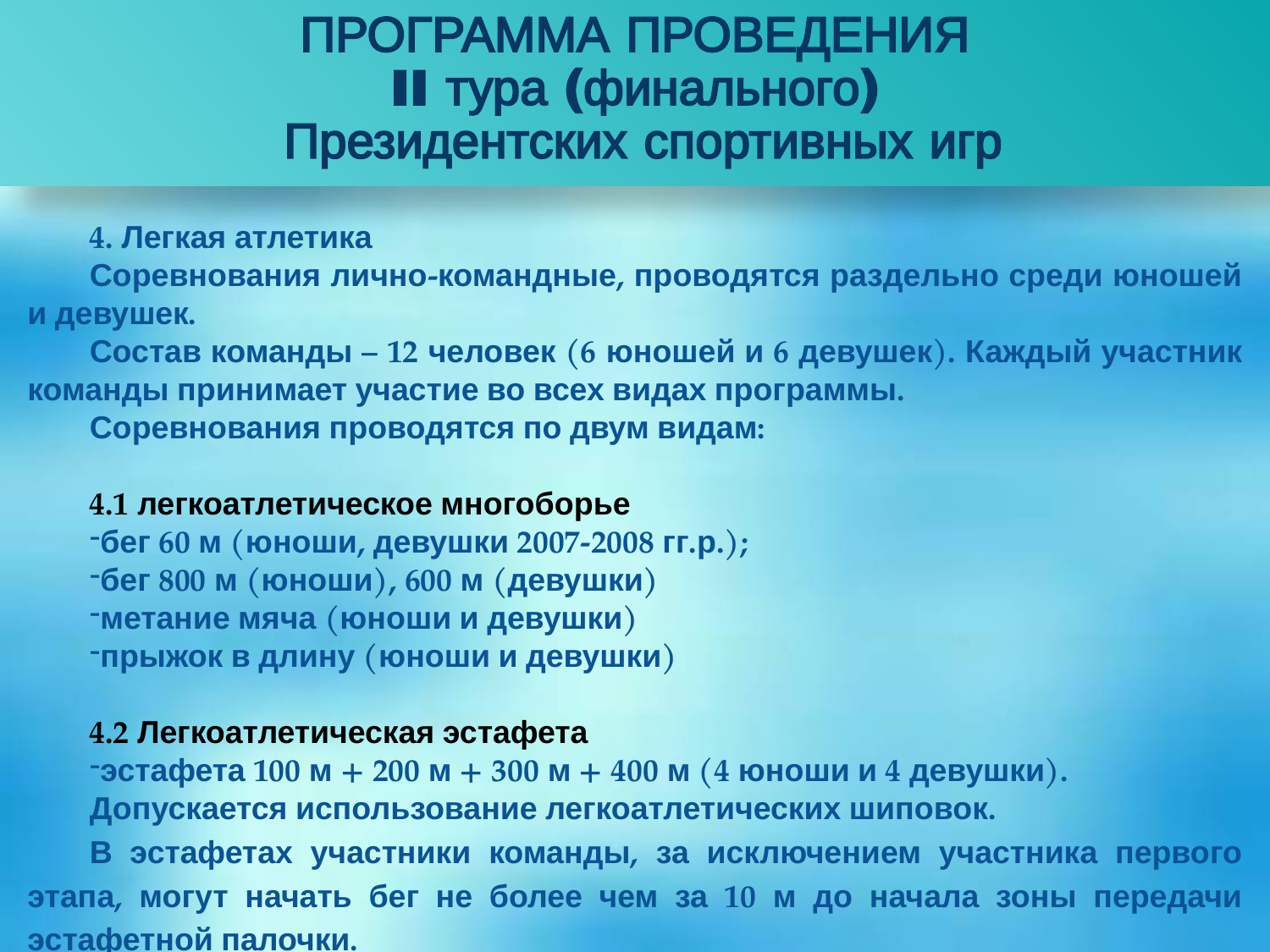

ПРОГРАММА ПРОВЕДЕНИЯ
II тура (финального)
 Президентских спортивных игр

4. Легкая атлетика
Соревнования лично-командные, проводятся раздельно среди юношей и девушек.
Состав команды – 12 человек (6 юношей и 6 девушек). Каждый участник команды принимает участие во всех видах программы.
Соревнования проводятся по двум видам:

4.1 легкоатлетическое многоборье
бег 60 м (юноши, девушки 2007-2008 гг.р.);
бег 800 м (юноши), 600 м (девушки)
метание мяча (юноши и девушки)
прыжок в длину (юноши и девушки)

4.2 Легкоатлетическая эстафета
эстафета 100 м + 200 м + 300 м + 400 м (4 юноши и 4 девушки).
Допускается использование легкоатлетических шиповок.
В эстафетах участники команды, за исключением участника первого этапа, могут начать бег не более чем за 10 м до начала зоны передачи эстафетной палочки.